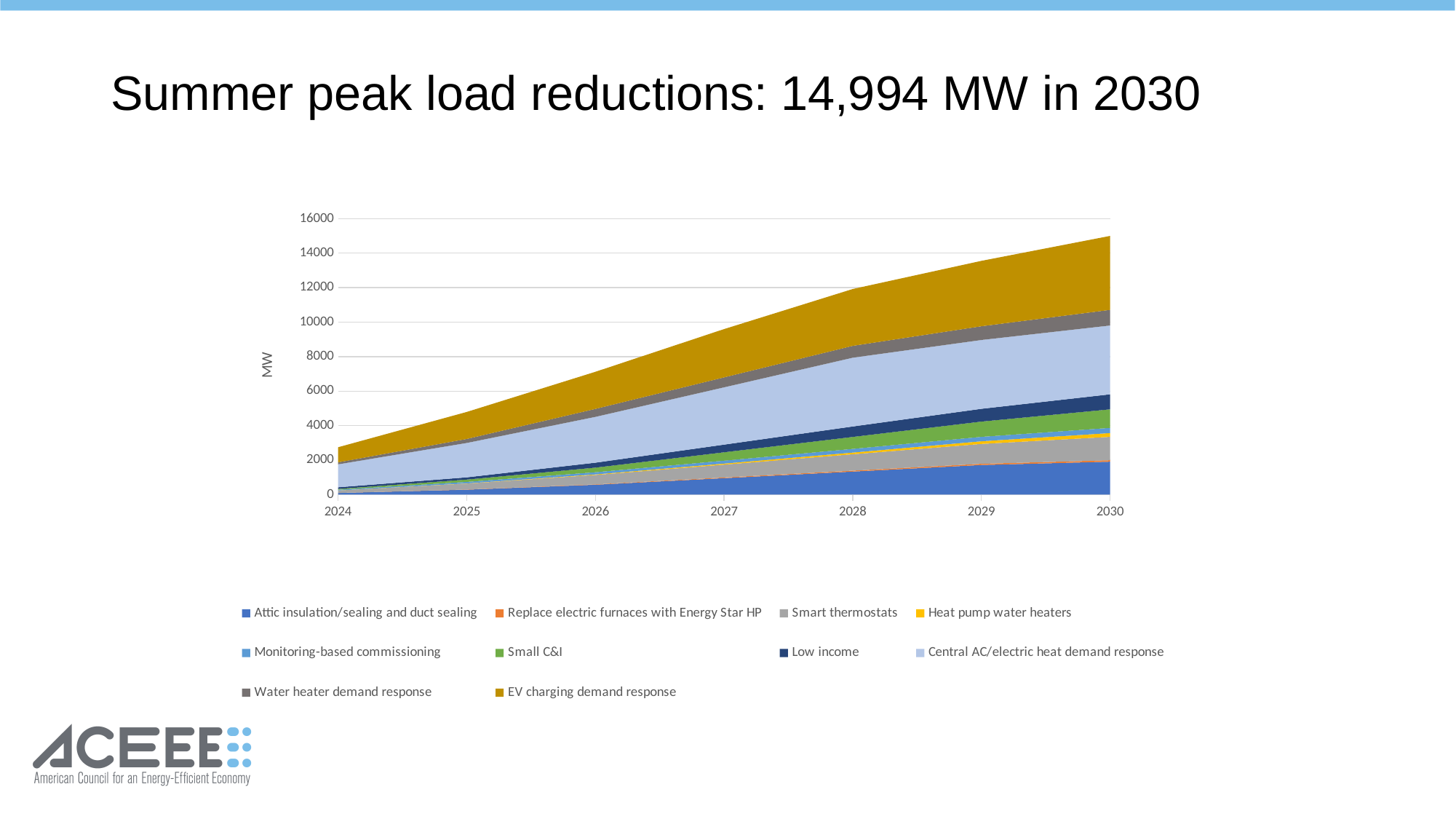

# Summer peak load reductions: 14,994 MW in 2030

### Chart

| Category | Attic insulation/sealing and duct sealing | Replace electric furnaces with Energy Star HP | Smart thermostats | Heat pump water heaters | Monitoring-based commissioning  | Small C&I | Low income | Central AC/electric heat demand response | Water heater demand response | EV charging demand response |
|---|---|---|---|---|---|---|---|---|---|---|
| 2024 | 95.34392373419128 | 3.894946499999993 | 135.46648143000002 | 3.964673476923077 | 44.440193713567425 | 45.771001876628084 | 96.05893371857283 | 1329.3895130085498 | 115.9666992 | 874.0340267749998 |
| 2025 | 286.03177120257385 | 11.68483949999998 | 338.66620357500005 | 13.876357169230767 | 86.34469487508701 | 135.27351663104585 | 128.7703003976494 | 1994.0842695128244 | 231.9333984 | 1565.9621540062494 |
| 2026 | 572.0635424051477 | 23.36967899999996 | 541.8659257200001 | 31.717387815384612 | 128.6504832648125 | 266.5710461564245 | 286.0288503958159 | 2658.7790260170996 | 461.5240351999999 | 2149.1939249899992 |
| 2027 | 953.4392373419128 | 38.94946499999993 | 745.0656478650001 | 59.47010215384615 | 171.17498811520787 | 483.97054826363683 | 445.71378770084993 | 3323.4737825213747 | 573.976592 | 2798.5361450812493 |
| 2028 | 1334.8149322786778 | 54.5292509999999 | 948.2653700100001 | 99.1168369230769 | 213.9306141602264 | 691.1278240531723 | 607.875653016371 | 3988.168539025649 | 685.2577679999999 | 3294.3645133874993 |
| 2029 | 1716.1906272154429 | 70.10903699999987 | 1151.465092155 | 152.63992886153844 | 256.9175837694463 | 888.5566927760045 | 739.5630990066012 | 3988.168539025649 | 795.3675632 | 3790.192881693749 |
| 2030 | 1906.8784746838255 | 85.68882299999984 | 1354.6648143000002 | 222.0217147076923 | 300.1368843269422 | 1076.7452873673897 | 869.3741296861997 | 3988.168539025649 | 904.3059775999999 | 4286.021249999998 |